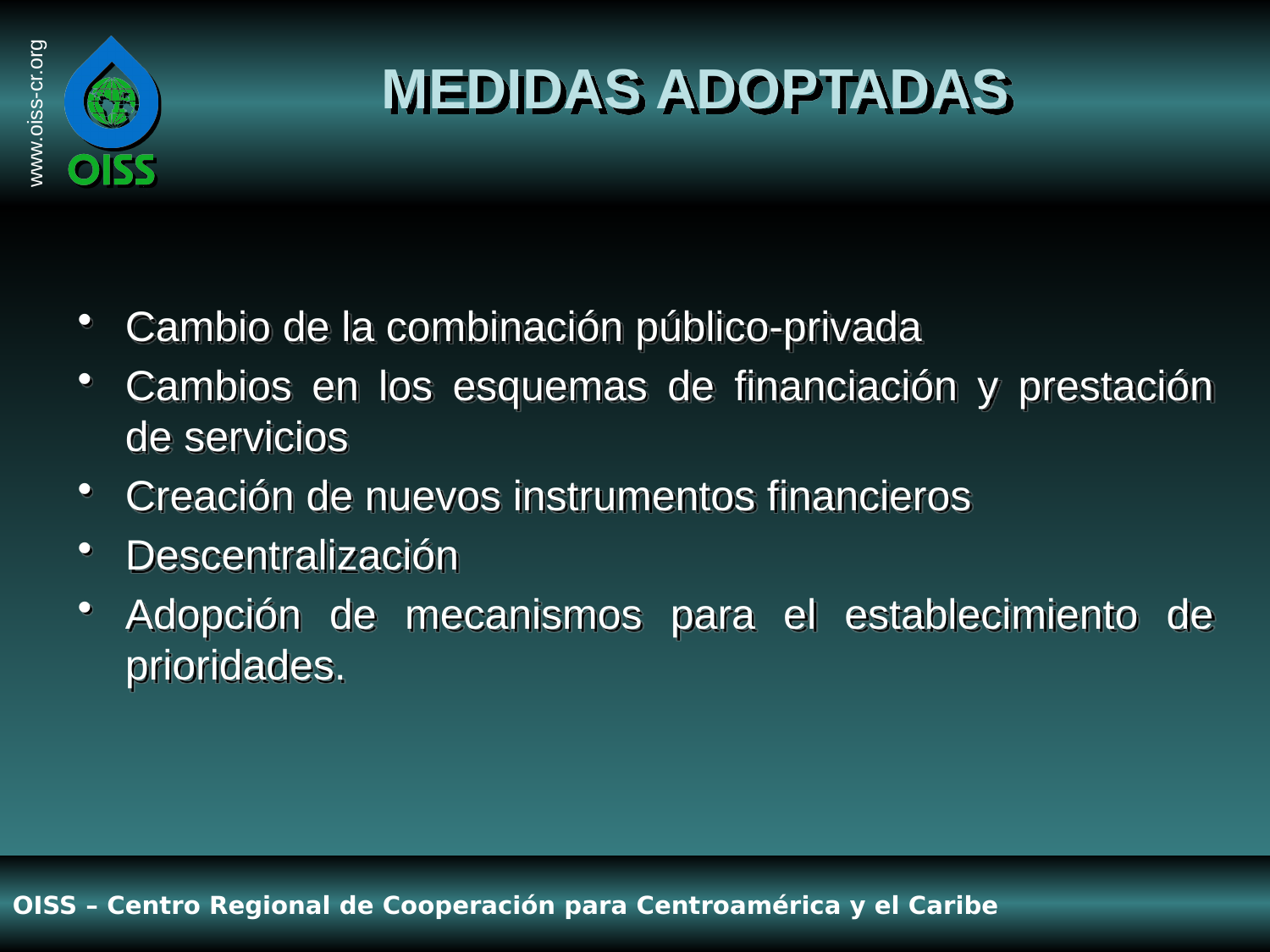

# MEDIDAS ADOPTADAS
Cambio de la combinación público-privada
Cambios en los esquemas de financiación y prestación de servicios
Creación de nuevos instrumentos financieros
Descentralización
Adopción de mecanismos para el establecimiento de prioridades.